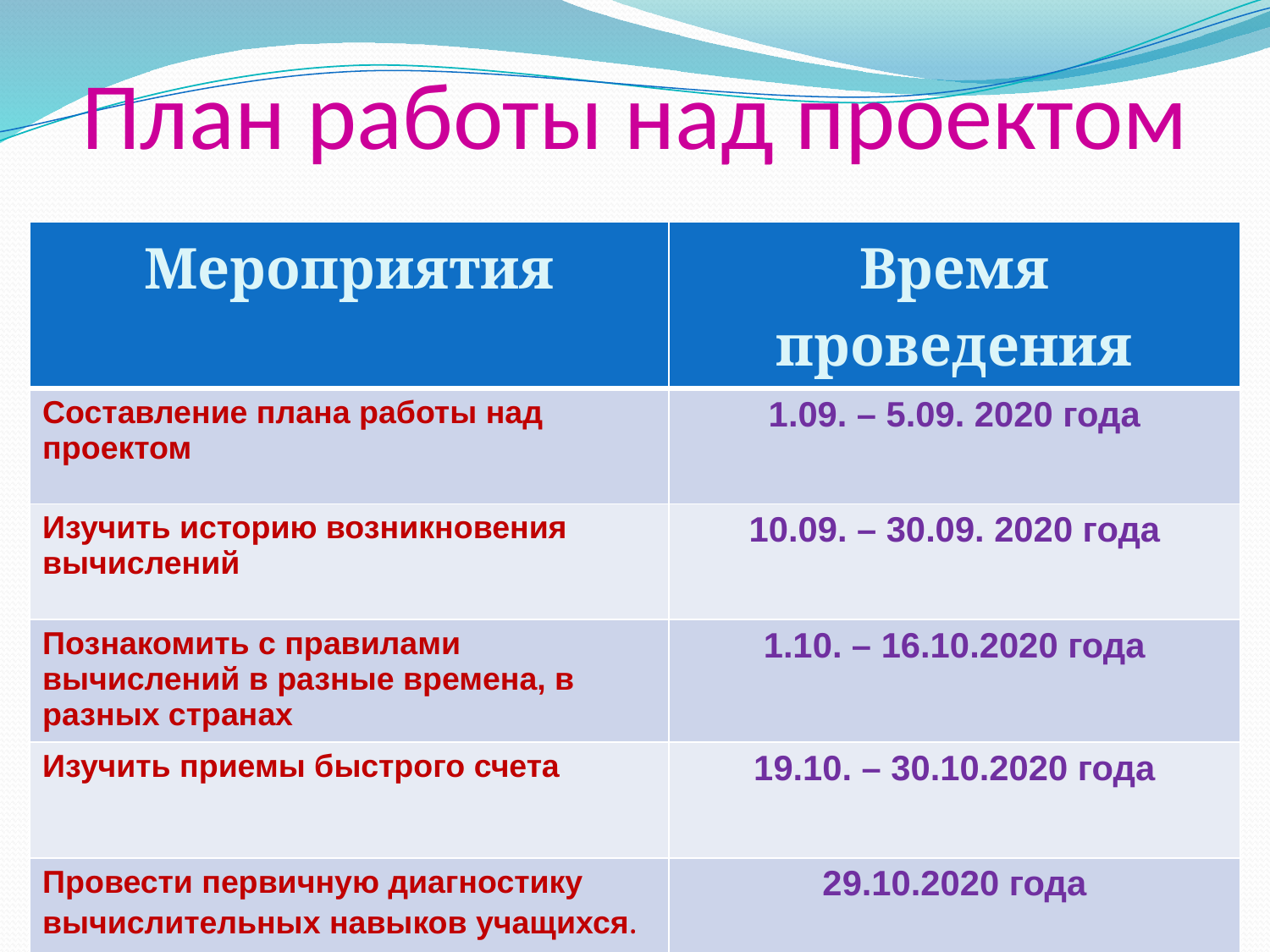

# План работы над проектом
| Мероприятия | Время проведения |
| --- | --- |
| Составление плана работы над проектом | 1.09. – 5.09. 2020 года |
| Изучить историю возникновения вычислений | 10.09. – 30.09. 2020 года |
| Познакомить с правилами вычислений в разные времена, в разных странах | 1.10. – 16.10.2020 года |
| Изучить приемы быстрого счета | 19.10. – 30.10.2020 года |
| Провести первичную диагностику вычислительных навыков учащихся. | 29.10.2020 года |